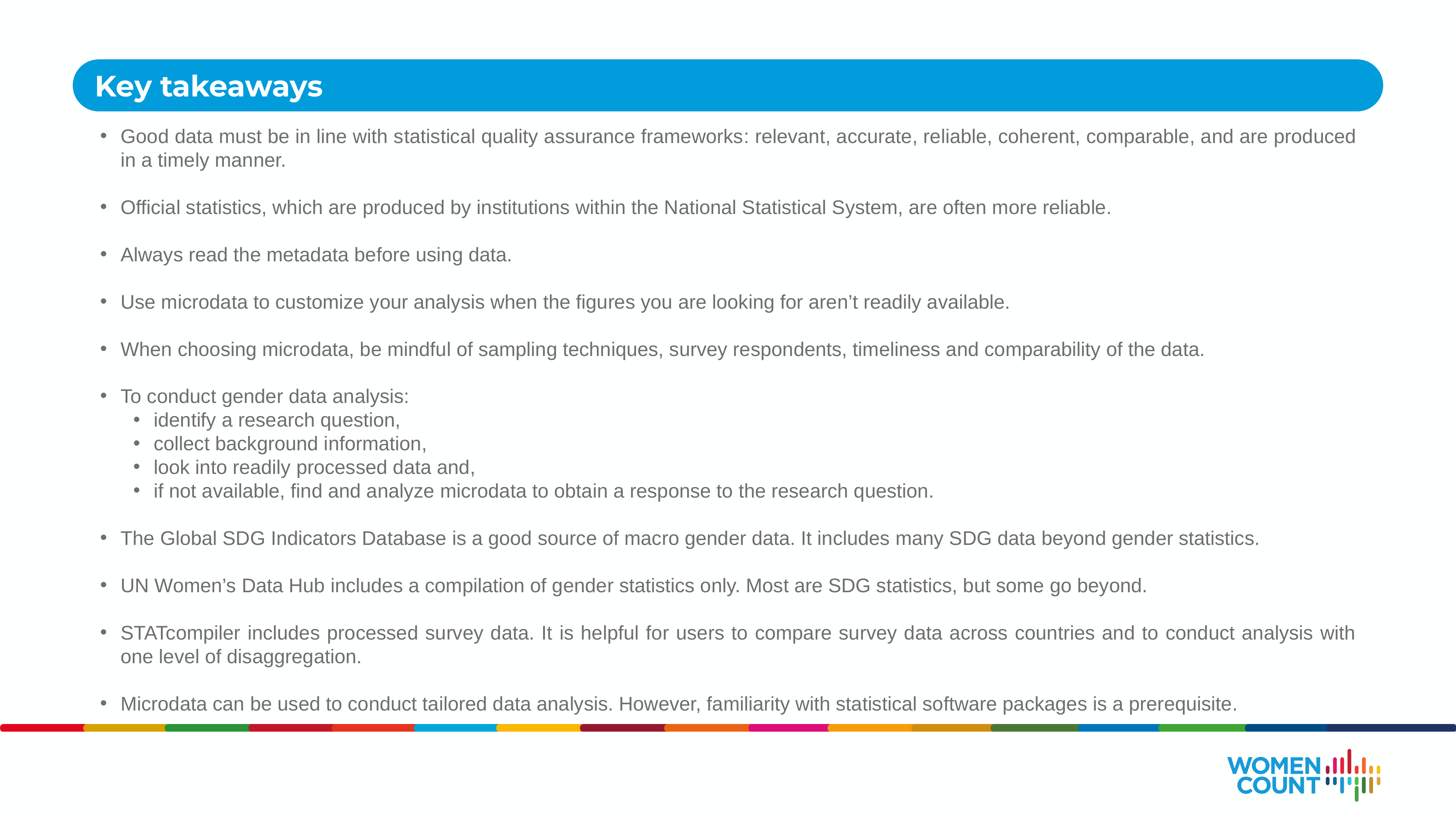

Key takeaways
Good data must be in line with statistical quality assurance frameworks: relevant, accurate, reliable, coherent, comparable, and are produced in a timely manner.

Official statistics, which are produced by institutions within the National Statistical System, are often more reliable.

Always read the metadata before using data.

Use microdata to customize your analysis when the figures you are looking for aren’t readily available.

When choosing microdata, be mindful of sampling techniques, survey respondents, timeliness and comparability of the data.

To conduct gender data analysis:
identify a research question,
collect background information,
look into readily processed data and,
if not available, find and analyze microdata to obtain a response to the research question.

The Global SDG Indicators Database is a good source of macro gender data. It includes many SDG data beyond gender statistics.

UN Women’s Data Hub includes a compilation of gender statistics only. Most are SDG statistics, but some go beyond.

STATcompiler includes processed survey data. It is helpful for users to compare survey data across countries and to conduct analysis with one level of disaggregation.

Microdata can be used to conduct tailored data analysis. However, familiarity with statistical software packages is a prerequisite.